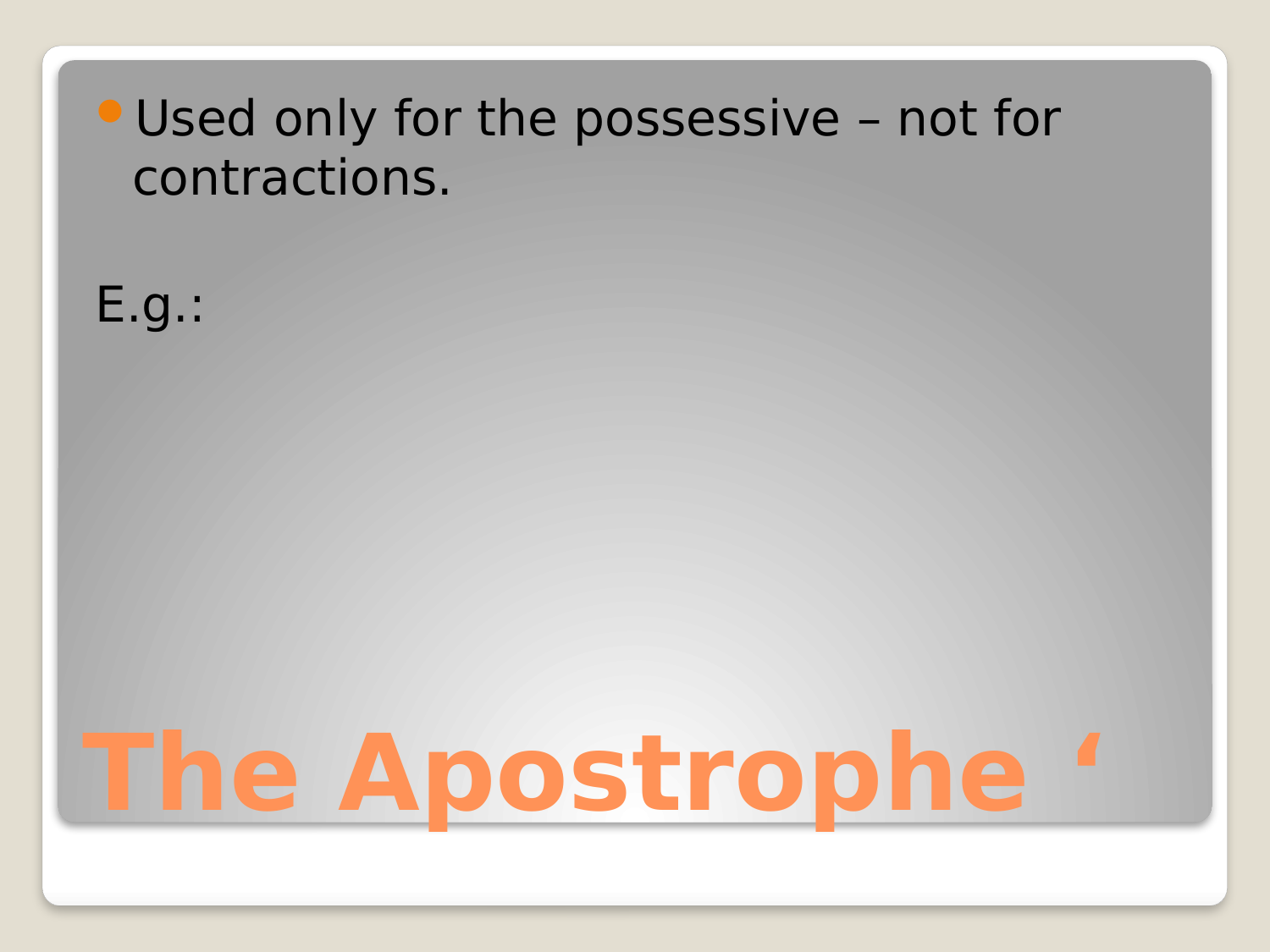

Used only for the possessive – not for contractions.

E.g.:

# The Apostrophe ‘